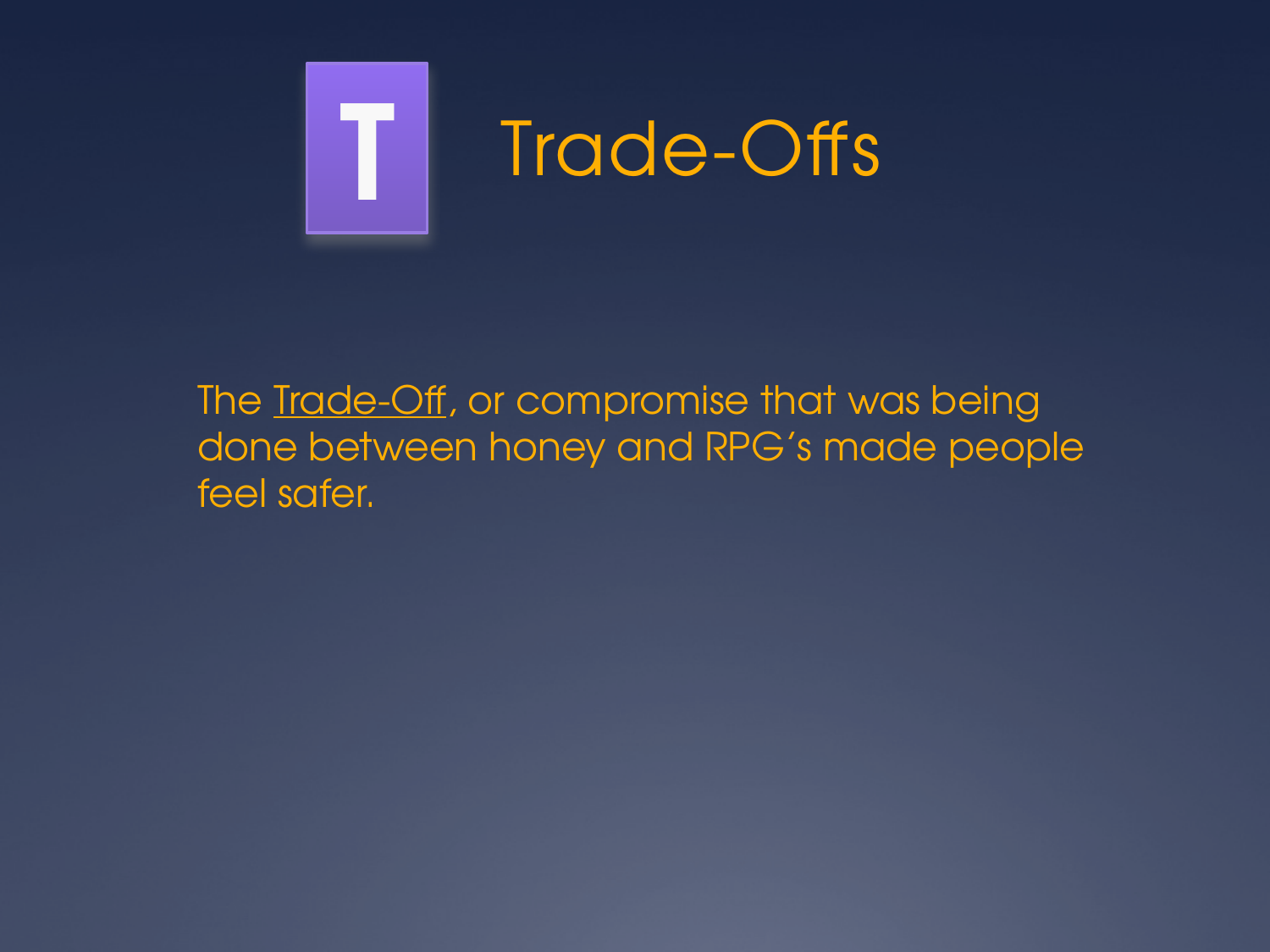

T
# Trade-Offs

	The Trade-Off, or compromise that was being done between honey and RPG’s made people feel safer.